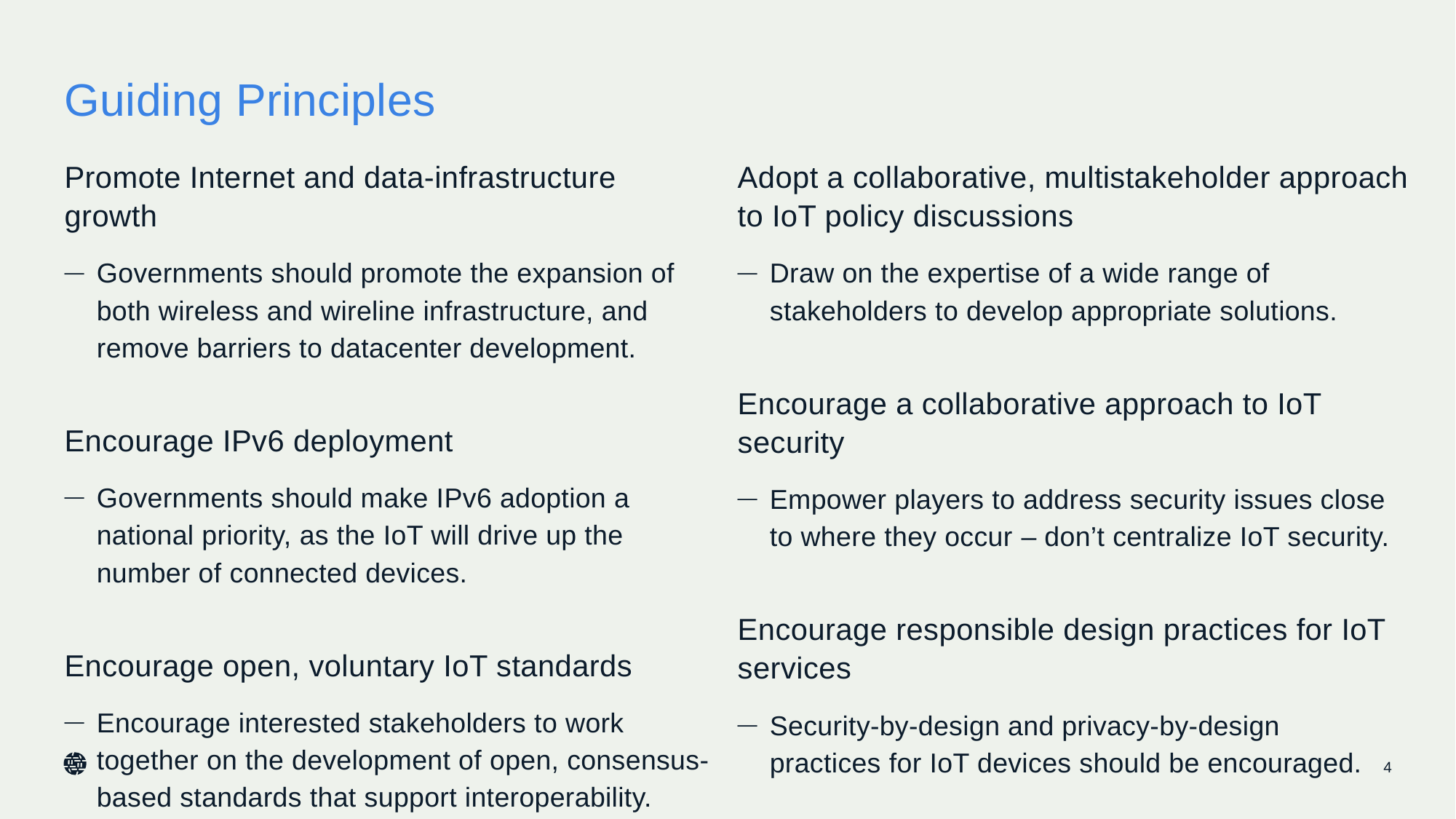

# Guiding Principles
Promote Internet and data-infrastructure growth
Governments should promote the expansion of
both wireless and wireline infrastructure, and remove barriers to datacenter development.

Encourage IPv6 deployment
Governments should make IPv6 adoption a
national priority, as the IoT will drive up the
number of connected devices.

Encourage open, voluntary IoT standards
Encourage interested stakeholders to work together on the development of open, consensus-based standards that support interoperability.

Adopt a collaborative, multistakeholder approach to IoT policy discussions
Draw on the expertise of a wide range of
stakeholders to develop appropriate solutions.

Encourage a collaborative approach to IoT security
Empower players to address security issues close
to where they occur – don’t centralize IoT security.

Encourage responsible design practices for IoT services
Security-by-design and privacy-by-design
practices for IoT devices should be encouraged.

4